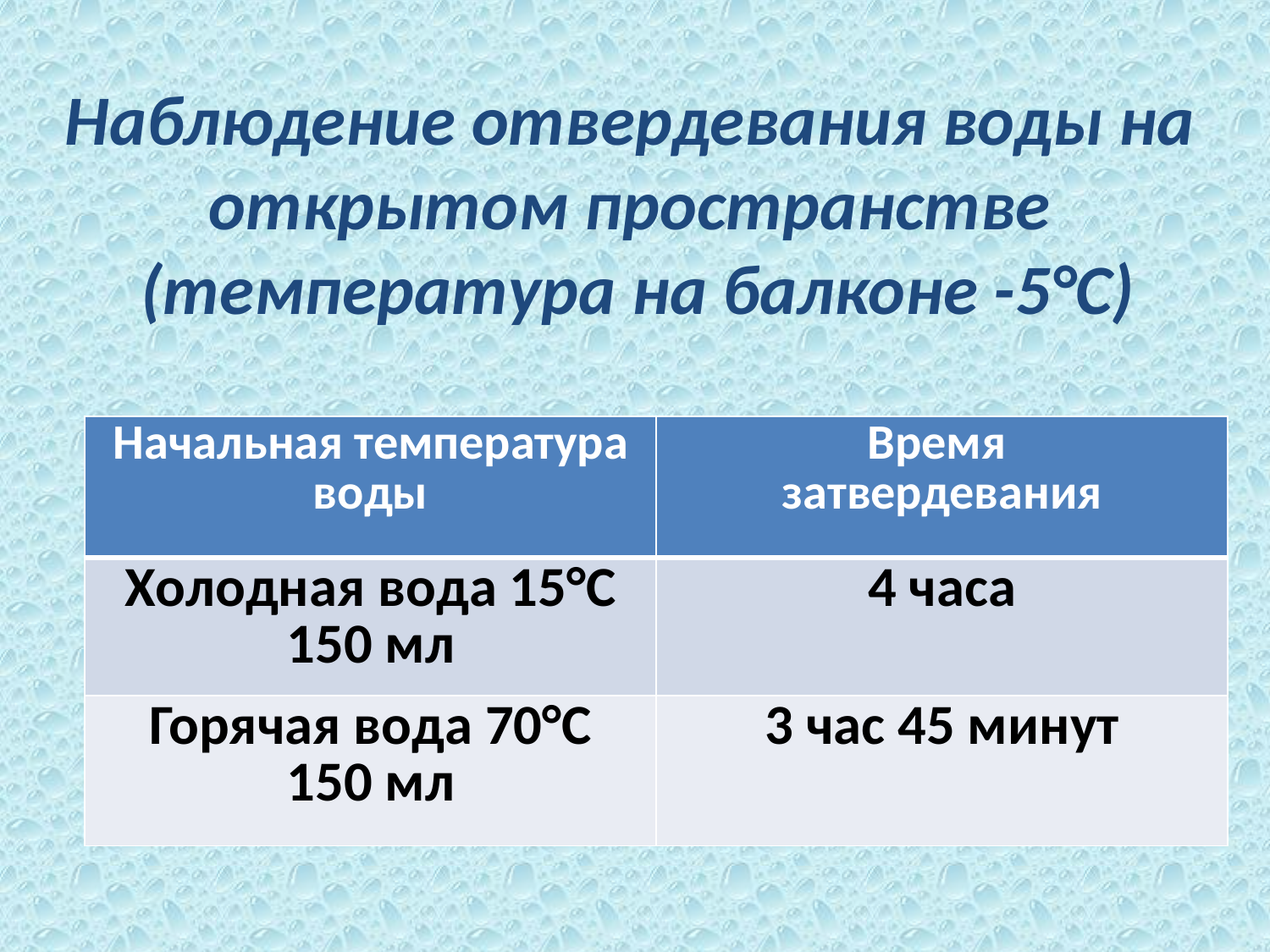

# Наблюдение отвердевания воды на открытом пространстве (температура на балконе -5°С)
| Начальная температура воды | Время затвердевания |
| --- | --- |
| Холодная вода 15°С 150 мл | 4 часа |
| Горячая вода 70°С 150 мл | 3 час 45 минут |